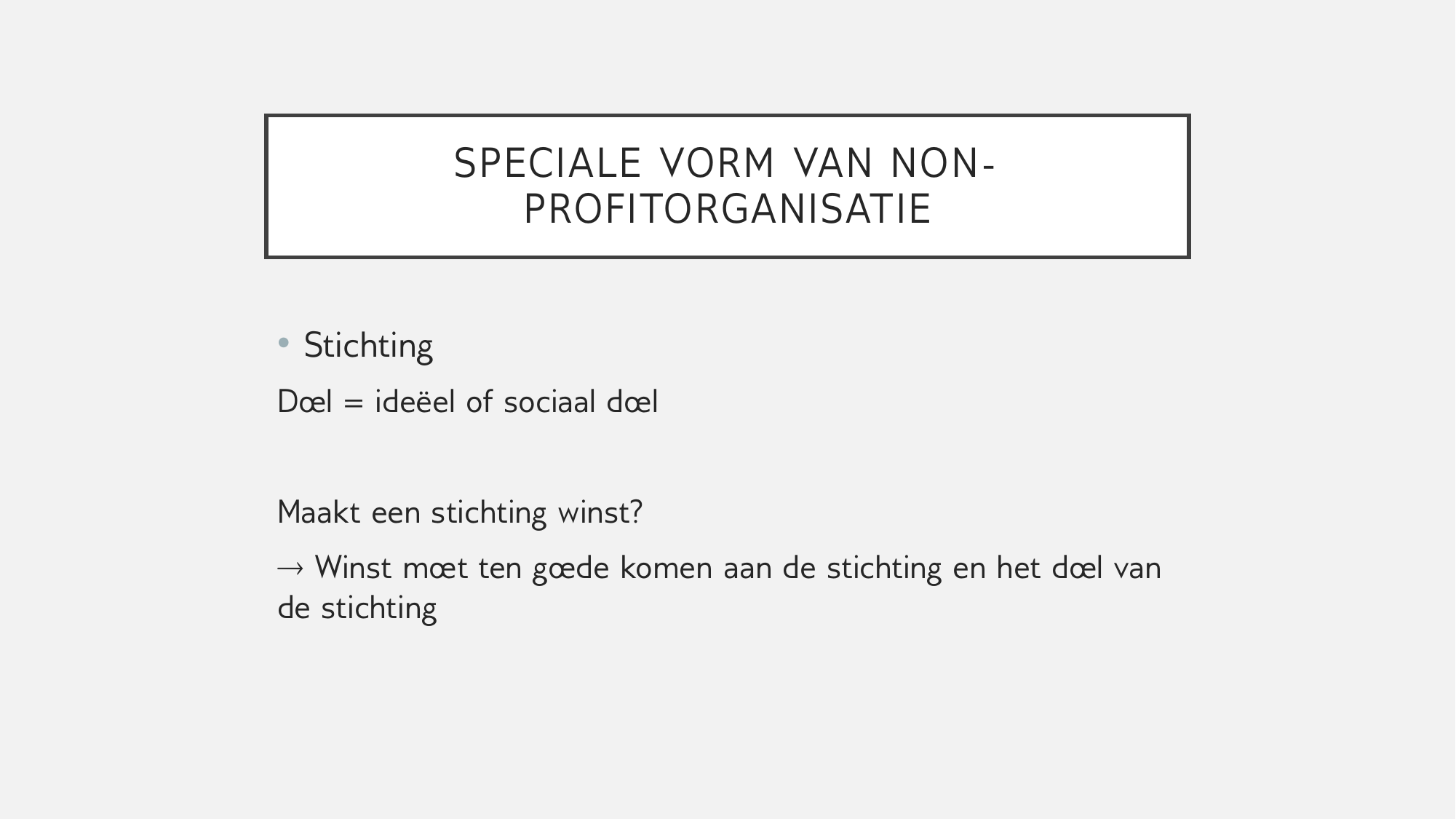

# Speciale vorm van non-profitorganisatie
Stichting
Doel = ideëel of sociaal doel

Maakt een stichting winst?
→ Winst moet ten goede komen aan de stichting en het doel van de stichting